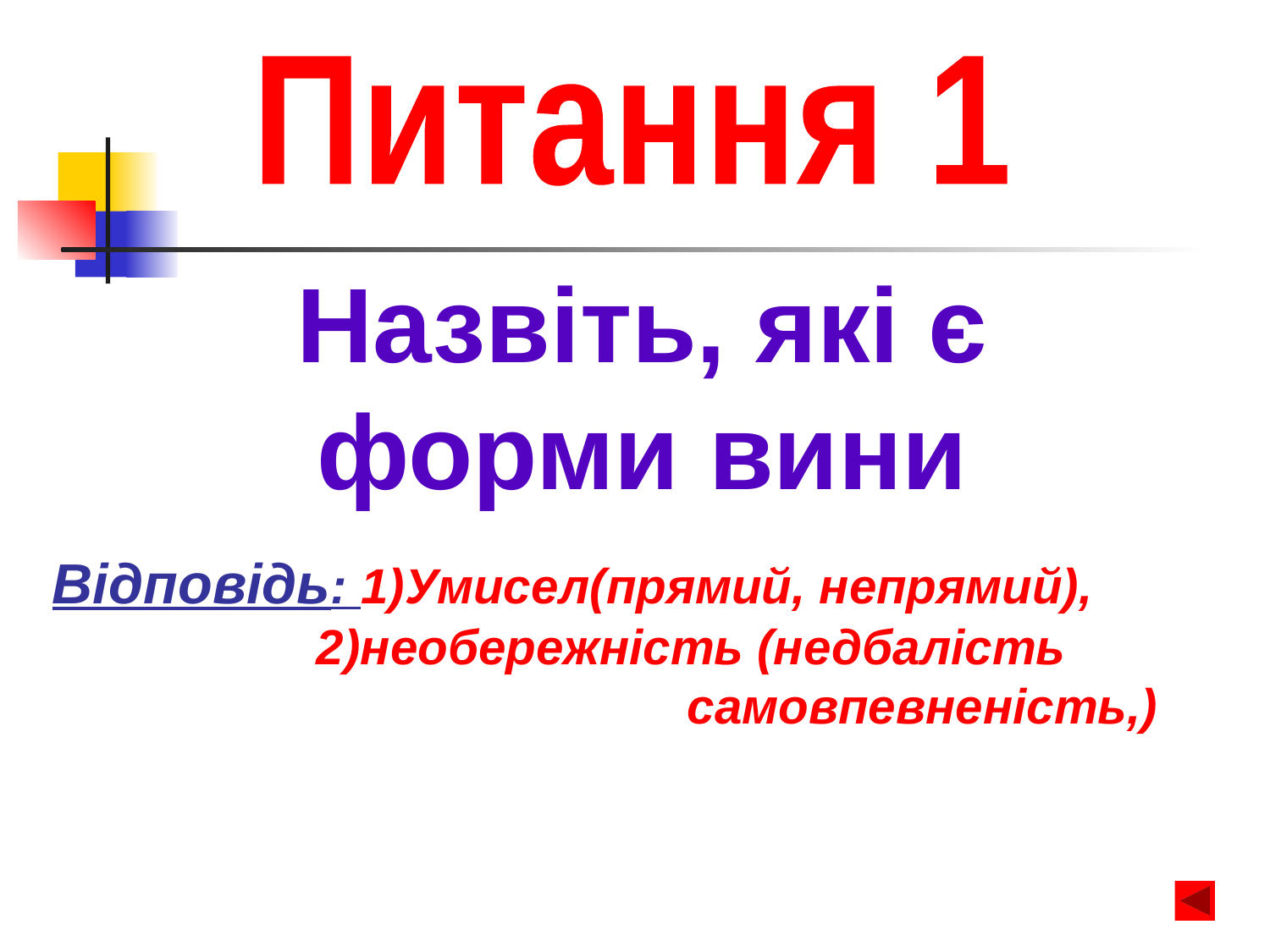

Питання 1
Назвіть, які є форми вини
Відповідь: 1)Умисел(прямий, непрямий), 		          2)необережність (недбалість 						самовпевненість,)